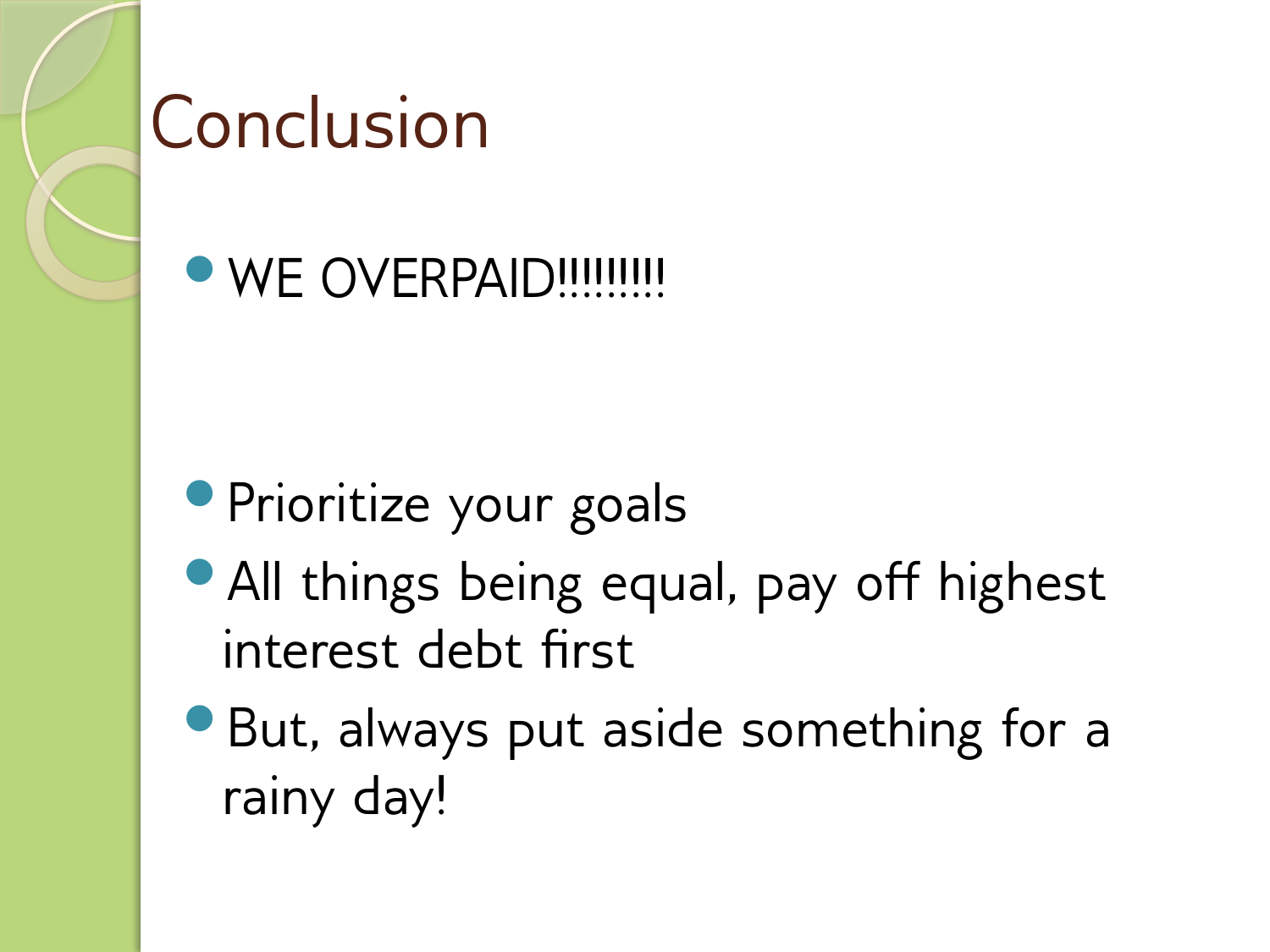

# Conclusion
WE OVERPAID!!!!!!!!!

Prioritize your goals
All things being equal, pay off highest interest debt first
But, always put aside something for a rainy day!